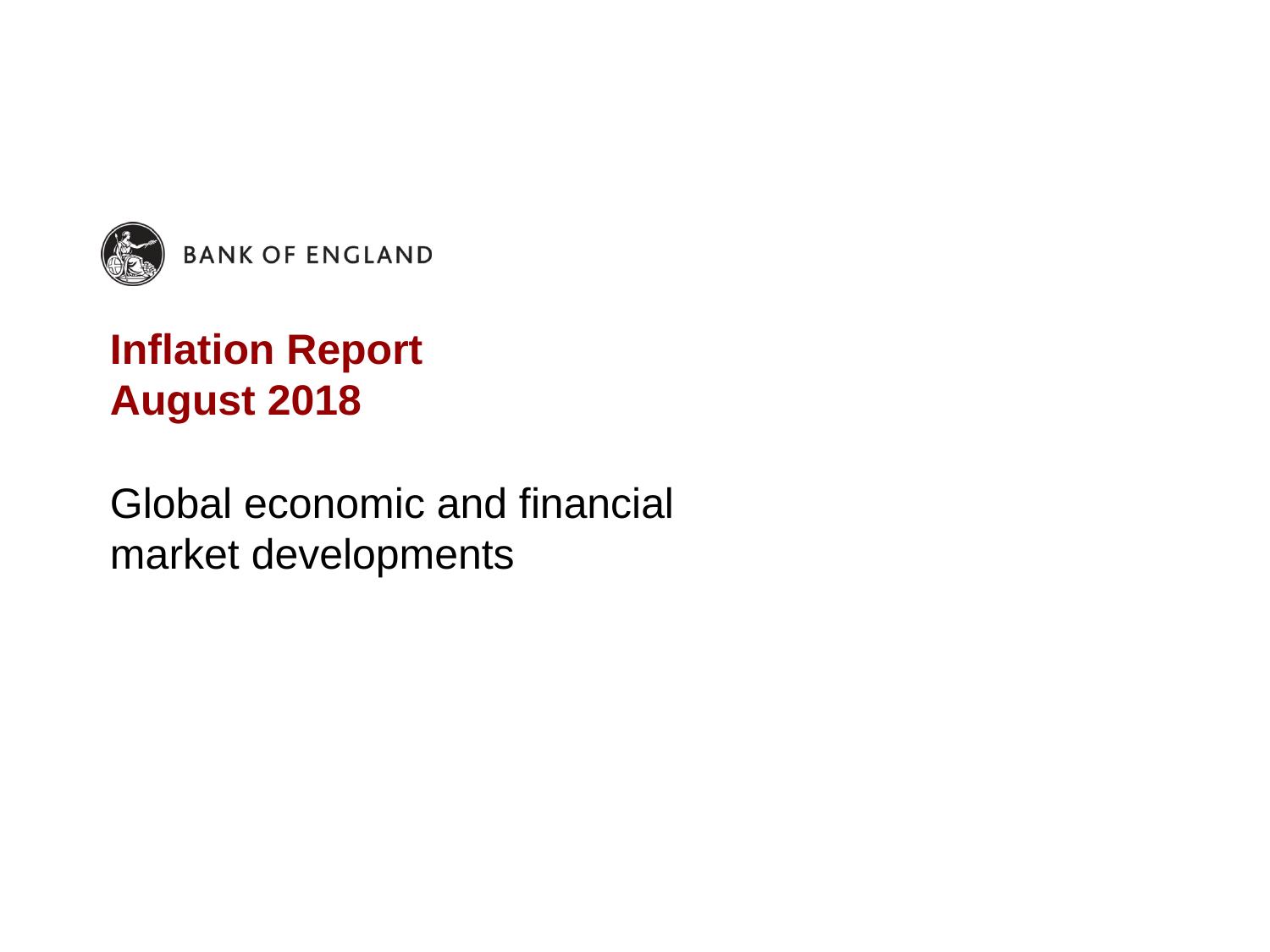

# Inflation Report August 2018
Global economic and financial market developments